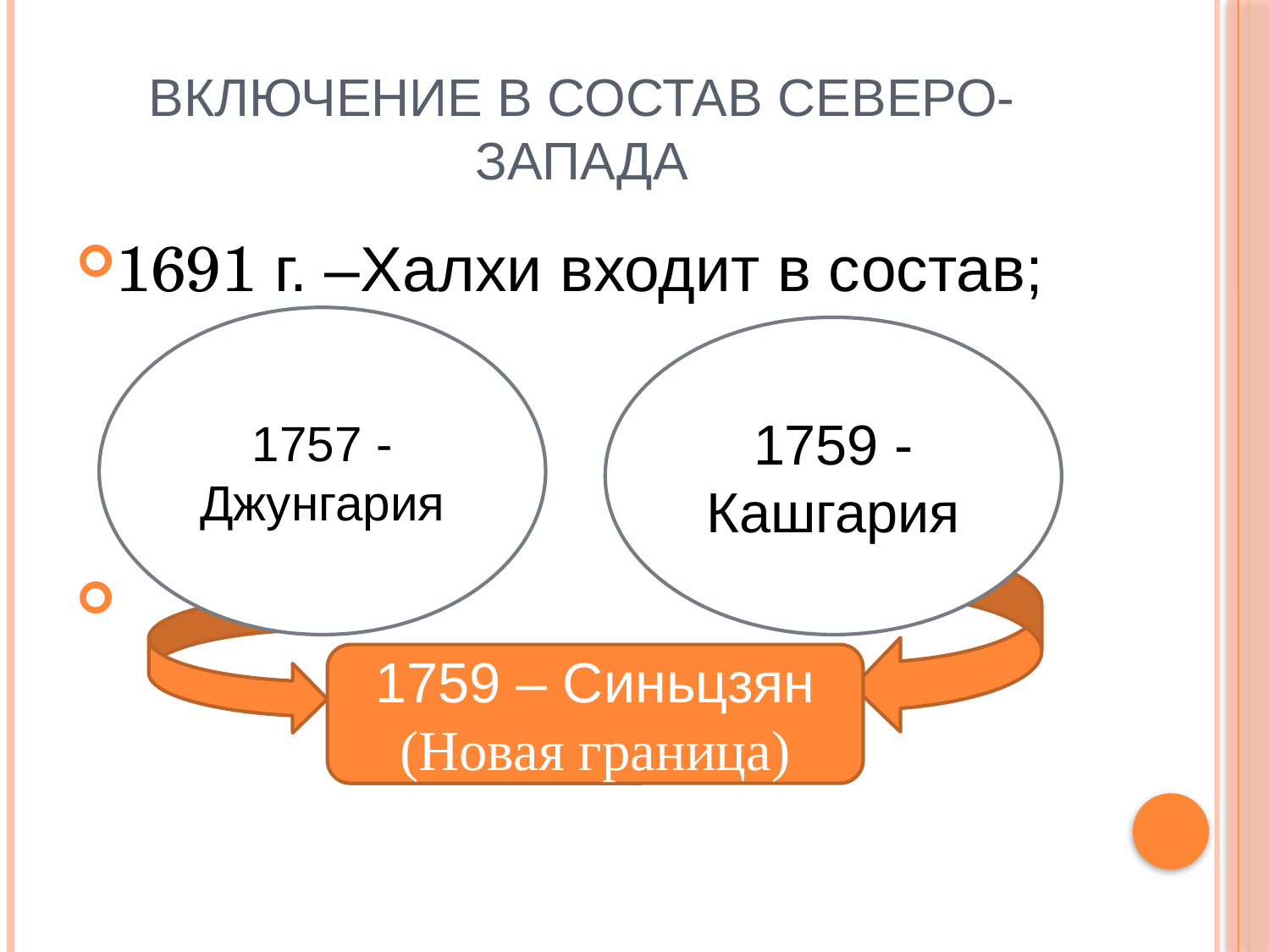

# Включение в состав северо-запада
1691 г. –Халхи входит в состав;

1757 - Джунгария
1759 - Кашгария

1759 – Синьцзян
(Новая граница)